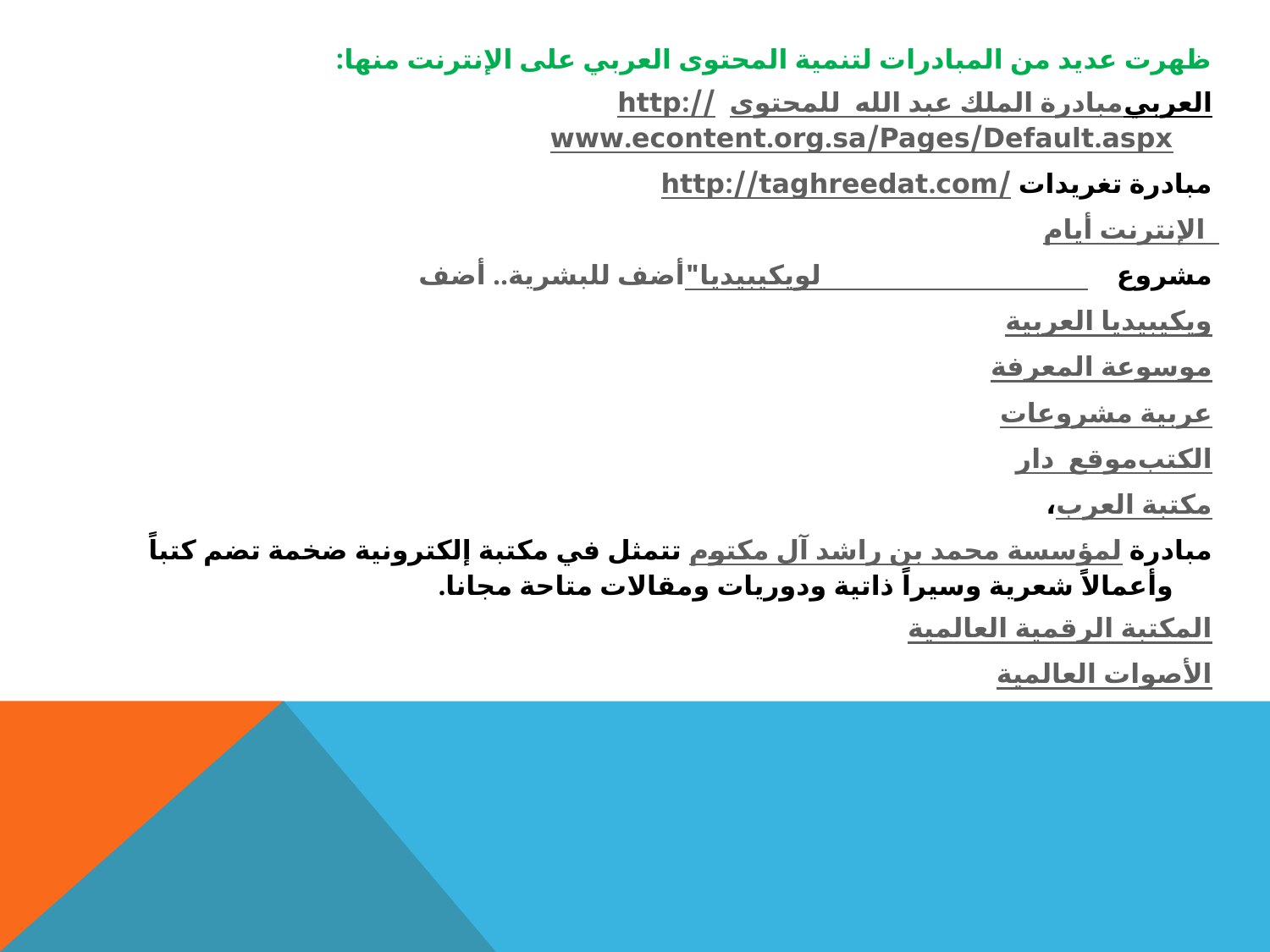

ظهرت عديد من المبادرات لتنمية المحتوى العربي على الإنترنت منها:
مبادرة الملك عبد الله للمحتوى العربي  http://www.econtent.org.sa/Pages/Default.aspx
مبادرة تغريدات http://taghreedat.com/
أيام الإنترنت
مشروع "أضف للبشرية.. أضف لويكيبيديا"
ويكيبيديا العربية
موسوعة المعرفة
مشروعات عربية
موقع دار الكتب
مكتبة العرب،
مبادرة لمؤسسة محمد بن راشد آل مكتوم تتمثل في مكتبة إلكترونية ضخمة تضم كتباً وأعمالاً شعرية وسيراً ذاتية ودوريات ومقالات متاحة مجانا.
المكتبة الرقمية العالمية
الأصوات العالمية